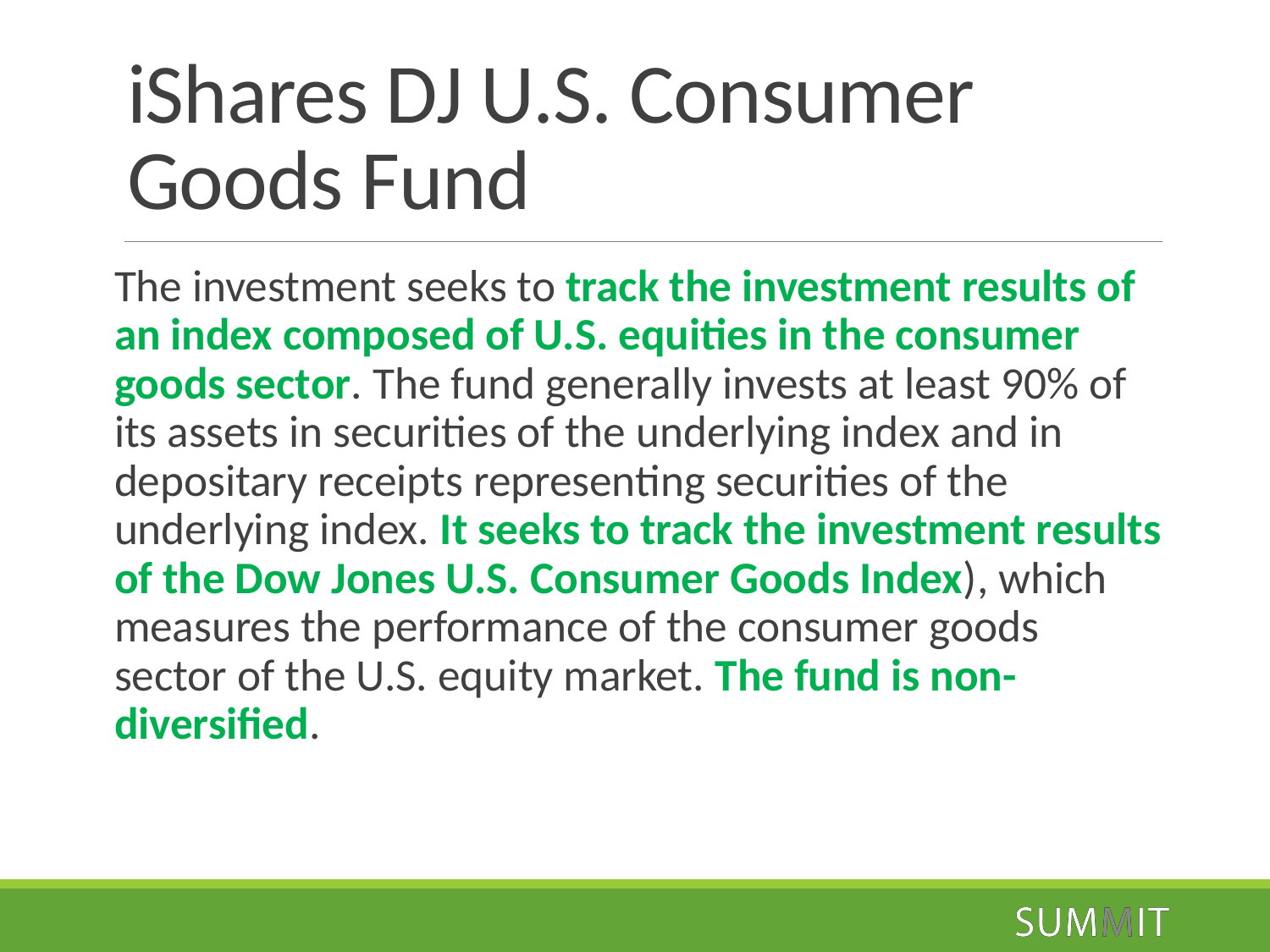

# iShares DJ U.S. Consumer Goods Fund
The investment seeks to track the investment results of an index composed of U.S. equities in the consumer goods sector. The fund generally invests at least 90% of its assets in securities of the underlying index and in depositary receipts representing securities of the underlying index. It seeks to track the investment results of the Dow Jones U.S. Consumer Goods Index), which measures the performance of the consumer goods sector of the U.S. equity market. The fund is non-diversified.